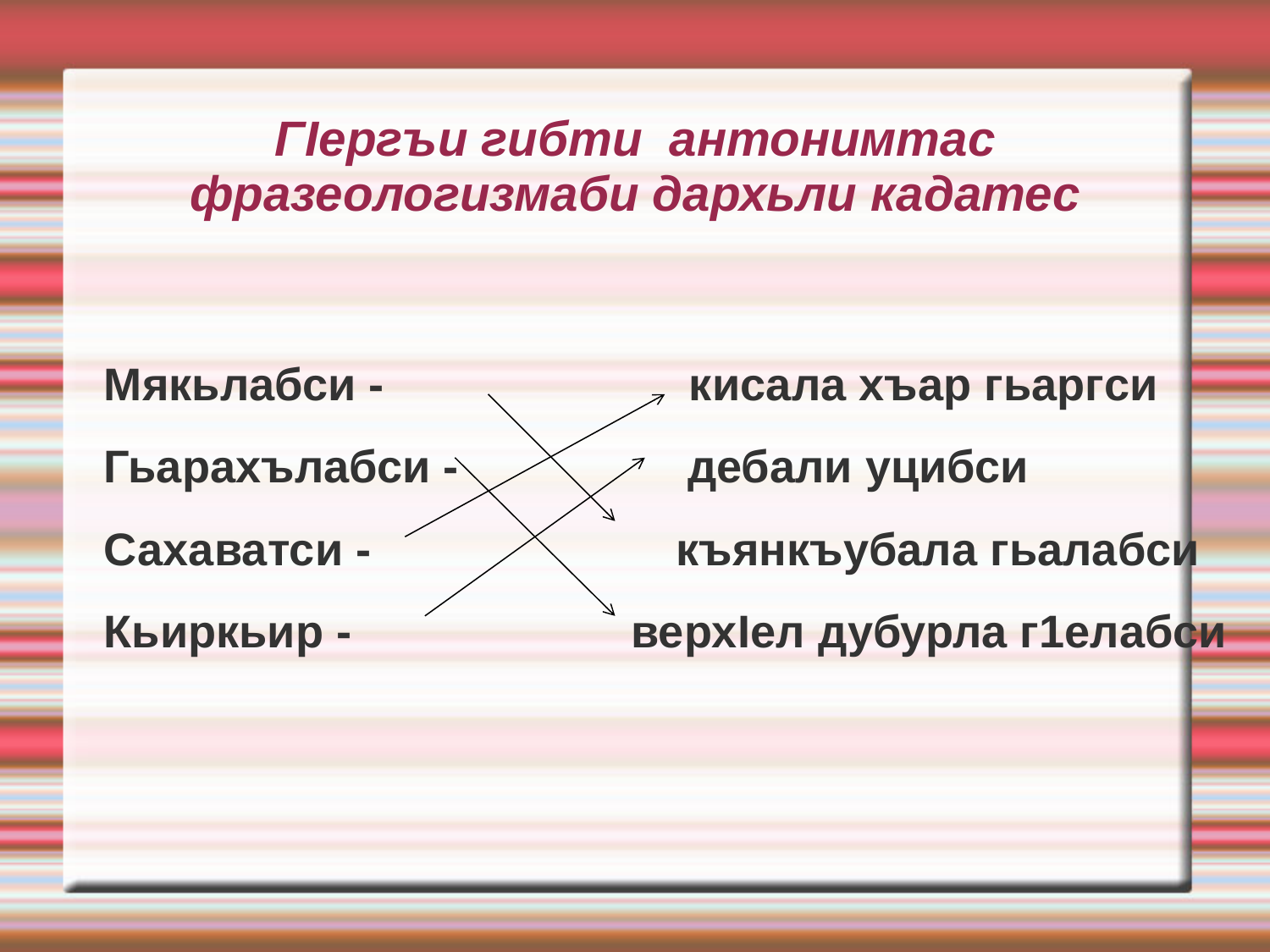

# ГIергъи гибти  антонимтас фразеологизмаби дархьли кадатес

Мякьлабси -                        кисала хъар гьаргси
Гьарахълабси -                  дебали уцибси
Сахаватси -                        къянкъубала гьалабси
Кьиркьир -                      верхIел дубурла г1елабси